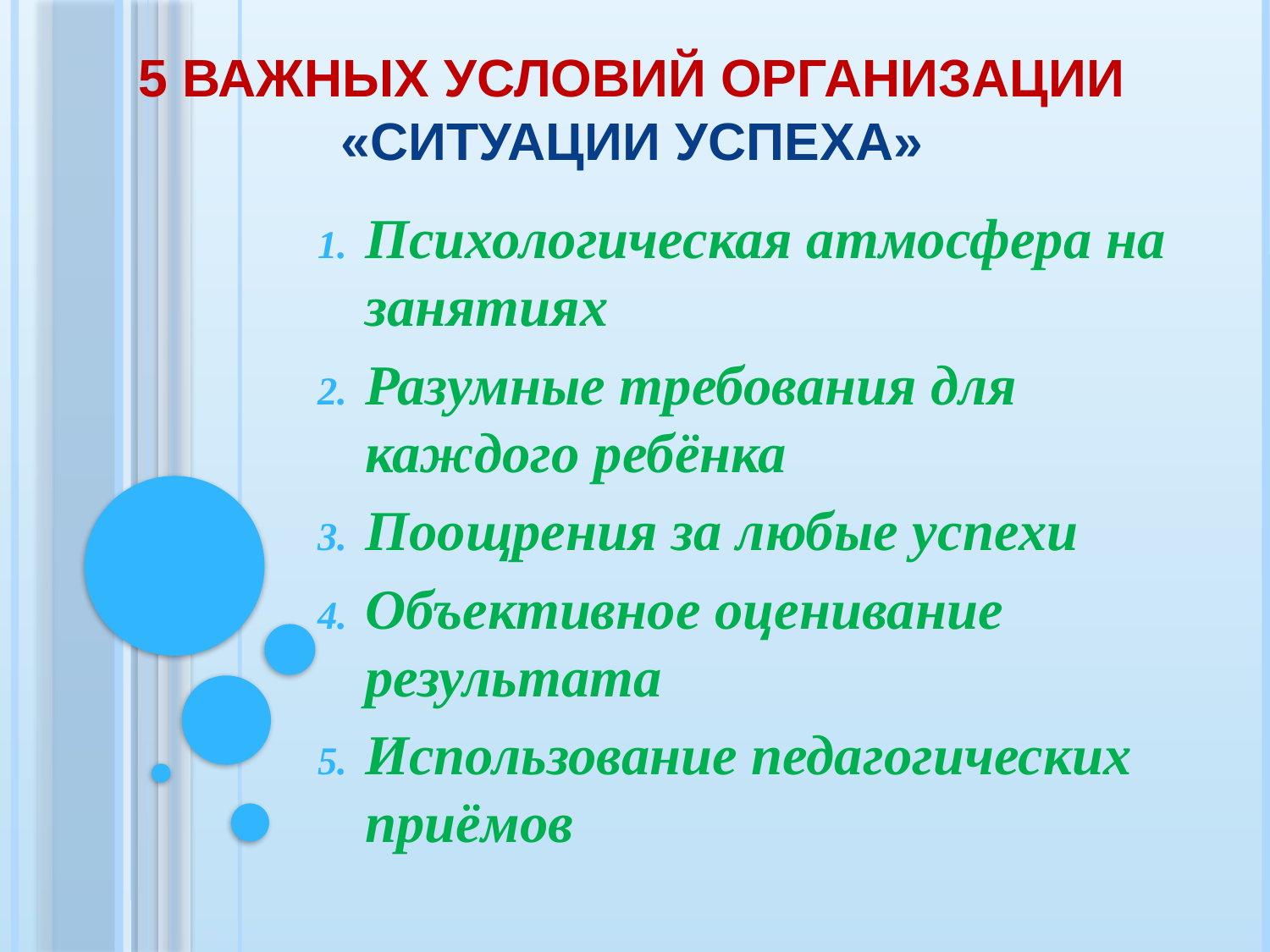

# 5 важных условий организации «ситуации успеха»
Психологическая атмосфера на занятиях
Разумные требования для каждого ребёнка
Поощрения за любые успехи
Объективное оценивание результата
Использование педагогических приёмов